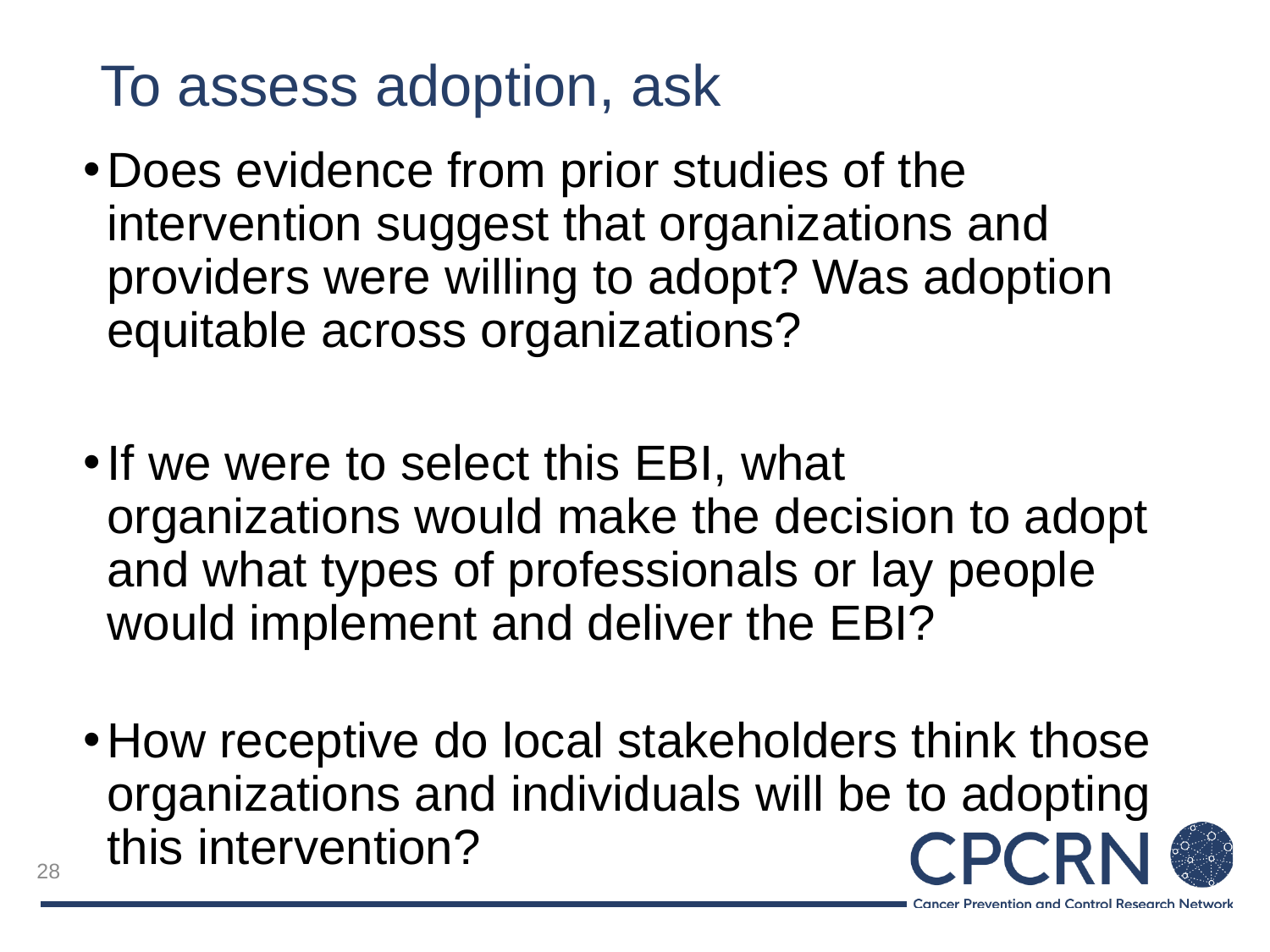

# To assess adoption, ask

Does evidence from prior studies of the intervention suggest that organizations and providers were willing to adopt? Was adoption equitable across organizations?

If we were to select this EBI, what organizations would make the decision to adopt and what types of professionals or lay people would implement and deliver the EBI?

How receptive do local stakeholders think those organizations and individuals will be to adopting this intervention?

28